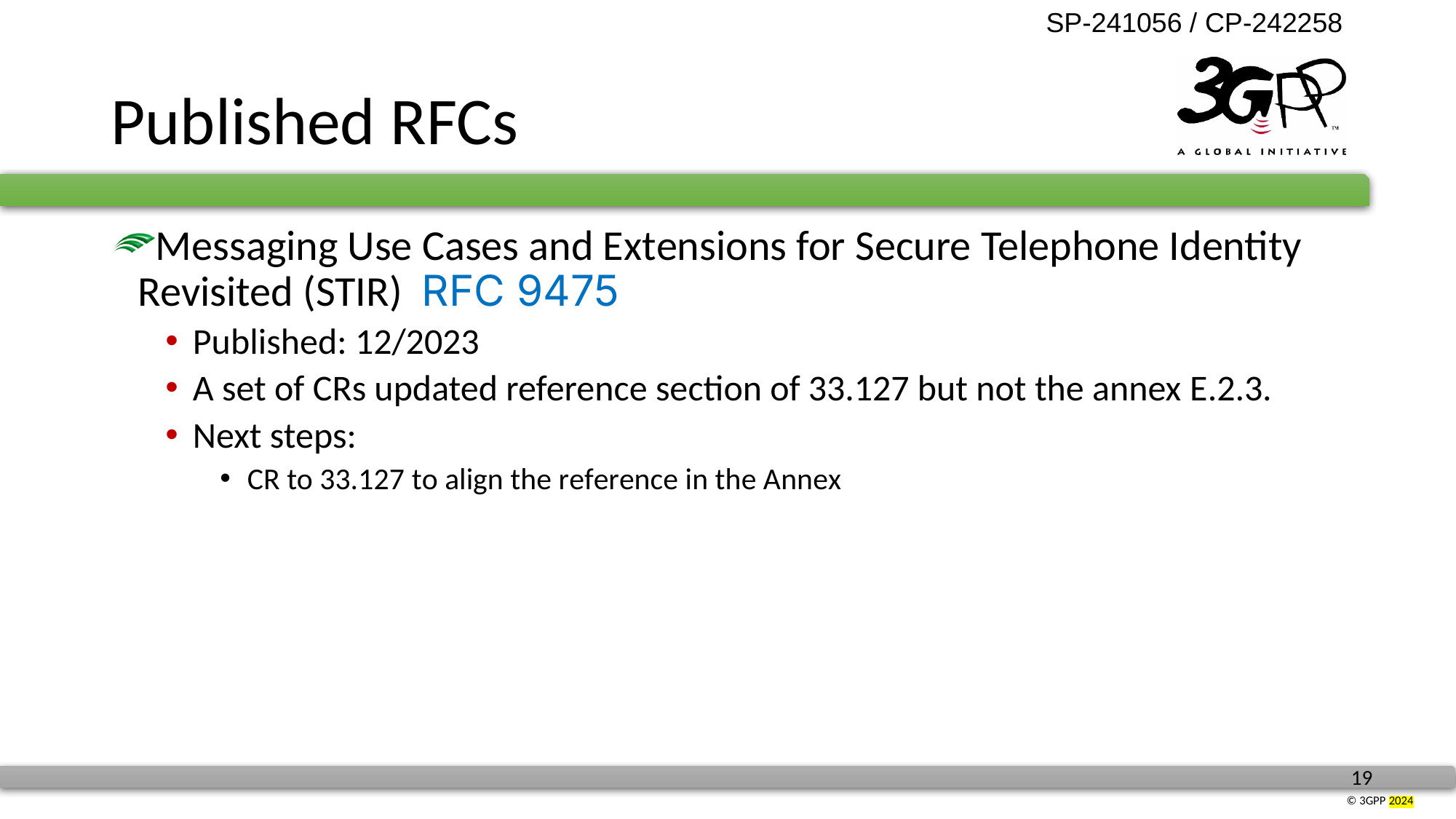

# Published RFCs
Messaging Use Cases and Extensions for Secure Telephone Identity Revisited (STIR)  RFC 9475
Published: 12/2023
A set of CRs updated reference section of 33.127 but not the annex E.2.3.
Next steps:
CR to 33.127 to align the reference in the Annex